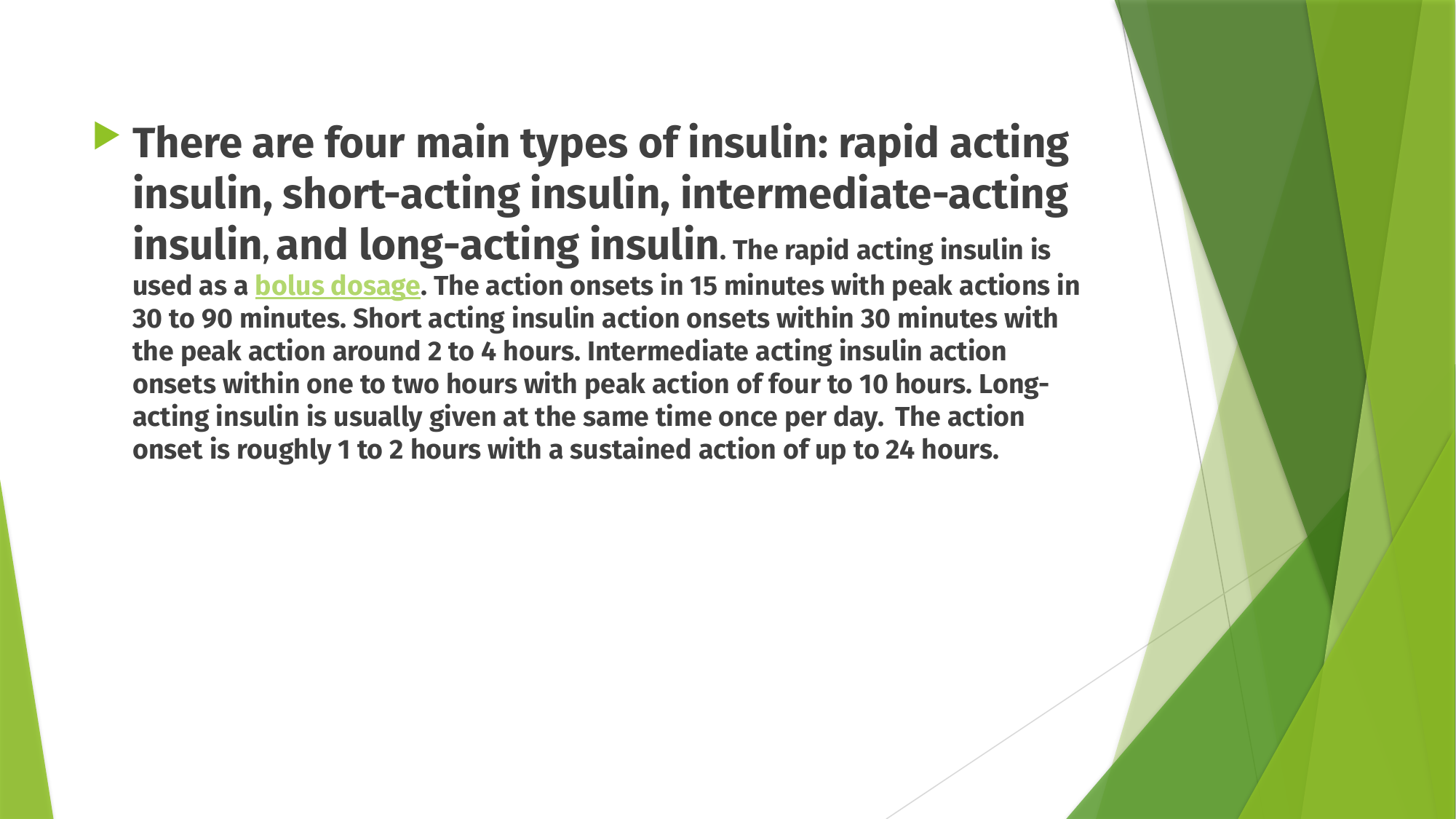

#
There are four main types of insulin: rapid acting insulin, short-acting insulin, intermediate-acting insulin, and long-acting insulin. The rapid acting insulin is used as a bolus dosage. The action onsets in 15 minutes with peak actions in 30 to 90 minutes. Short acting insulin action onsets within 30 minutes with the peak action around 2 to 4 hours. Intermediate acting insulin action onsets within one to two hours with peak action of four to 10 hours. Long-acting insulin is usually given at the same time once per day.  The action onset is roughly 1 to 2 hours with a sustained action of up to 24 hours.